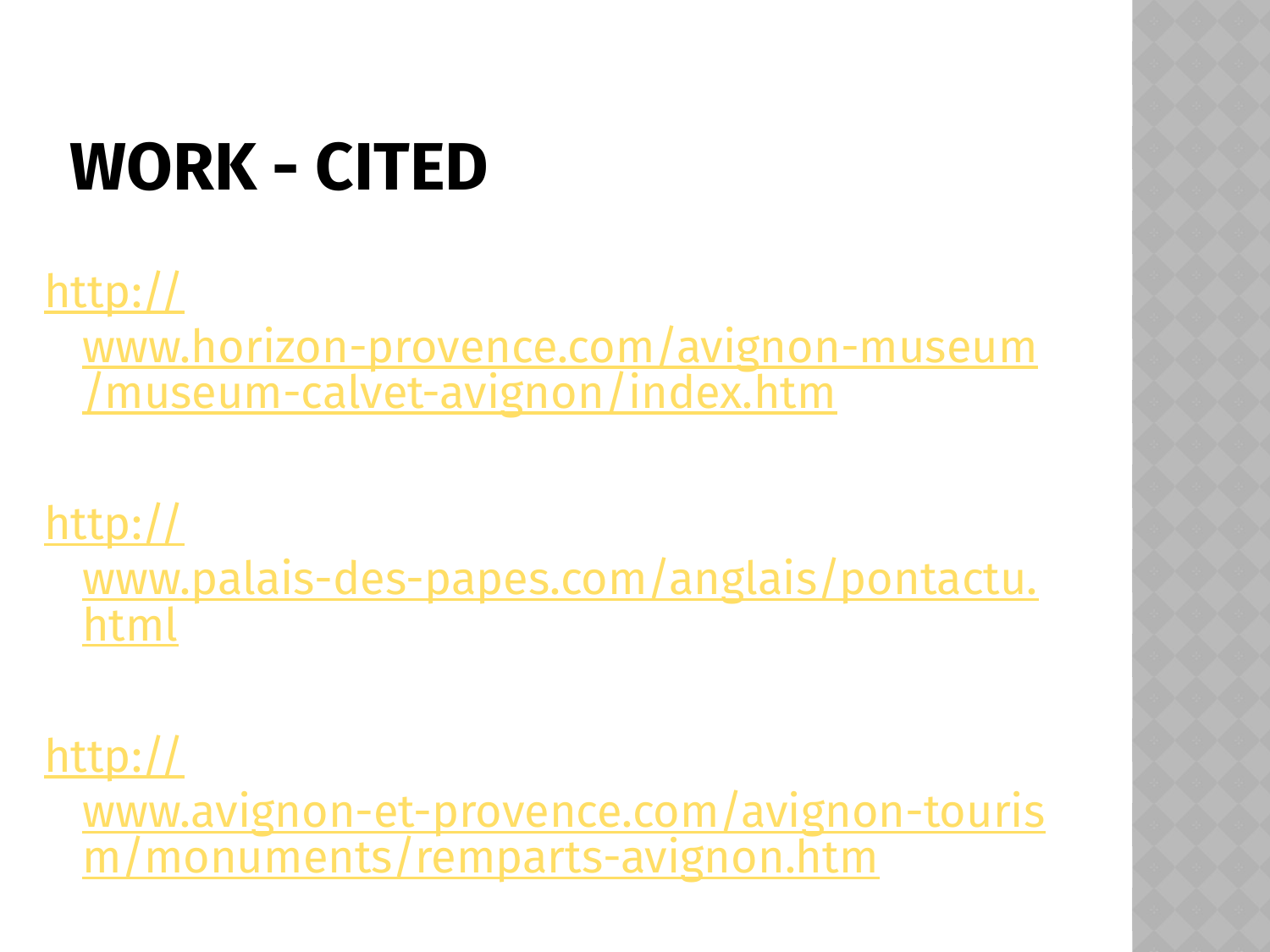

# Work - Cited
http://www.horizon-provence.com/avignon-museum/museum-calvet-avignon/index.htm

http://www.palais-des-papes.com/anglais/pontactu.html

http://www.avignon-et-provence.com/avignon-tourism/monuments/remparts-avignon.htm